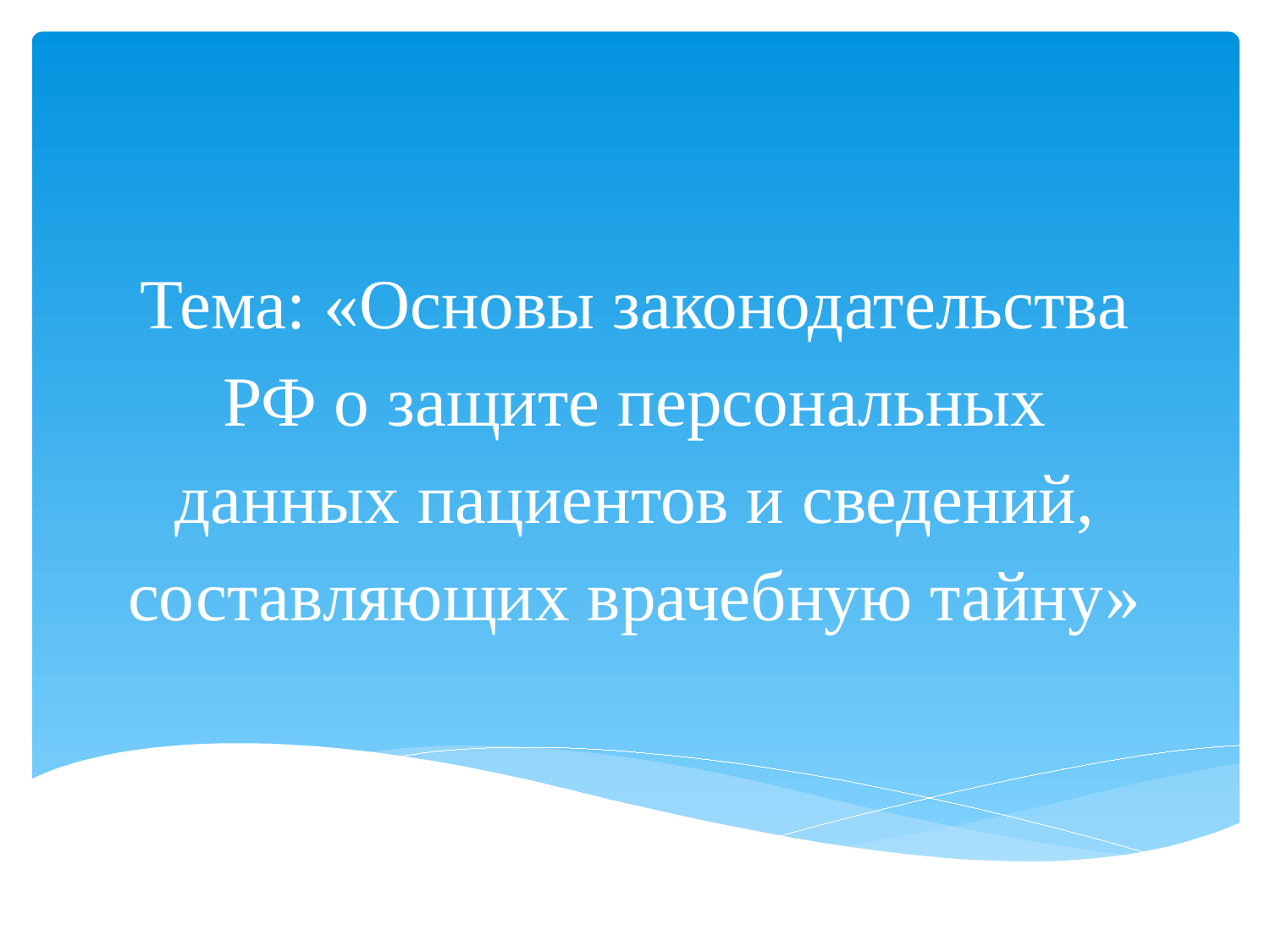

# Тема: «Основы законодательства РФ о защите персональных данных пациентов и сведений, составляющих врачебную тайну»